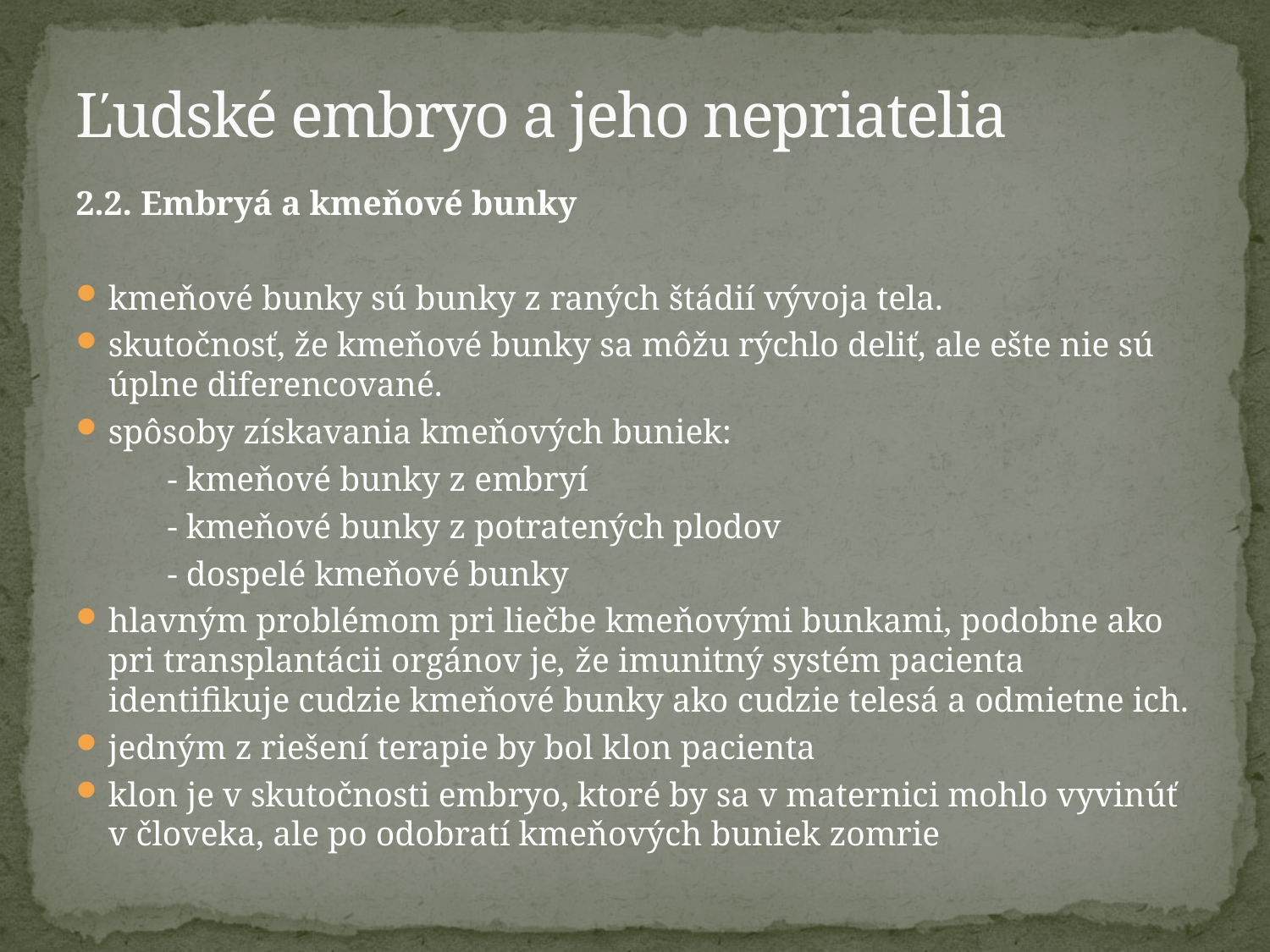

# Ľudské embryo a jeho nepriatelia
2.2. Embryá a kmeňové bunky

kmeňové bunky sú bunky z raných štádií vývoja tela.
skutočnosť, že kmeňové bunky sa môžu rýchlo deliť, ale ešte nie sú úplne diferencované.
spôsoby získavania kmeňových buniek:
	- kmeňové bunky z embryí
	- kmeňové bunky z potratených plodov
	- dospelé kmeňové bunky
hlavným problémom pri liečbe kmeňovými bunkami, podobne ako pri transplantácii orgánov je, že imunitný systém pacienta identifikuje cudzie kmeňové bunky ako cudzie telesá a odmietne ich.
jedným z riešení terapie by bol klon pacienta
klon je v skutočnosti embryo, ktoré by sa v maternici mohlo vyvinúť v človeka, ale po odobratí kmeňových buniek zomrie